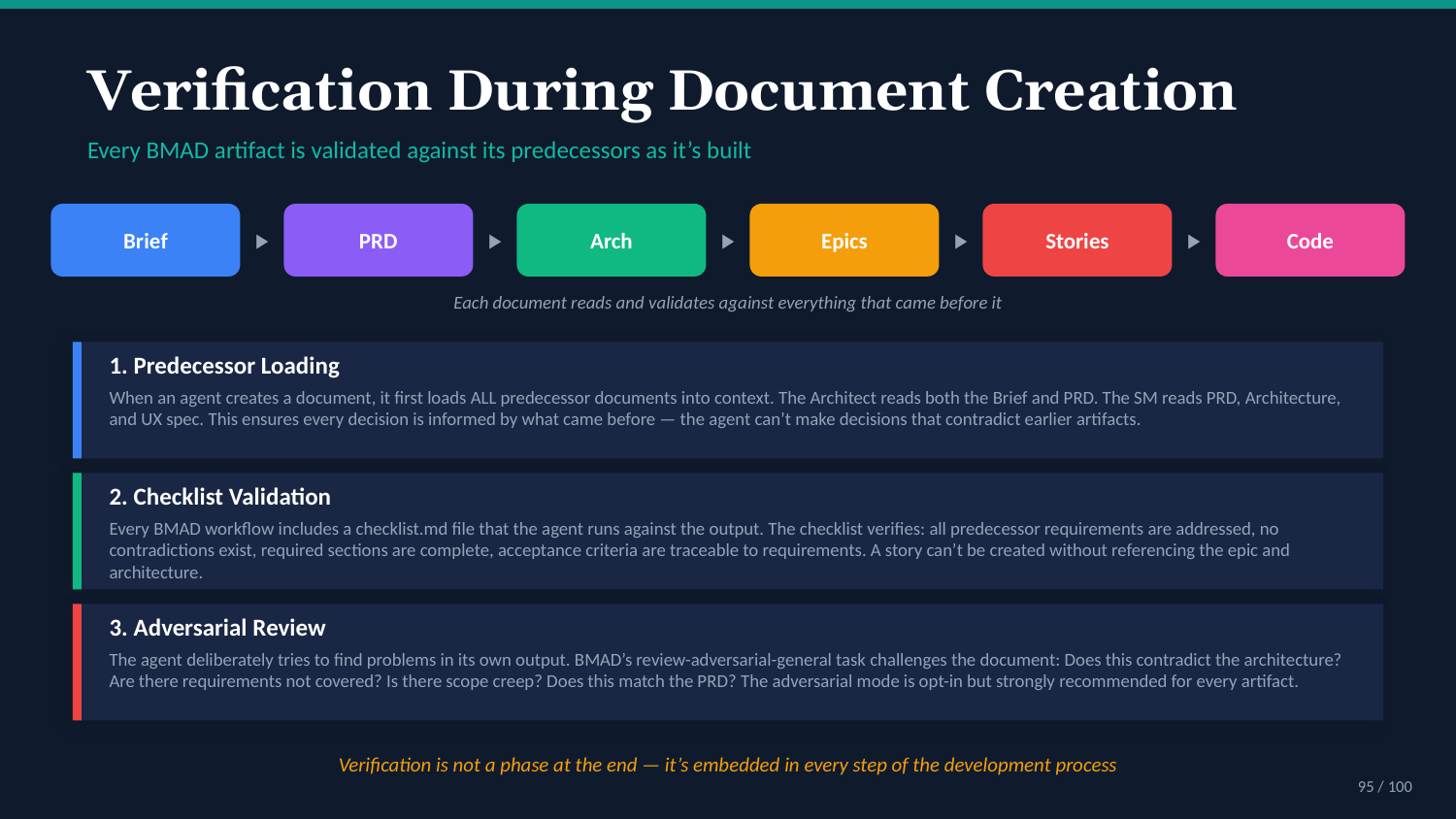

Verification During Document Creation
Every BMAD artifact is validated against its predecessors as it’s built

Brief

PRD

Arch

Epics

Stories

Code
▶
▶
▶
▶
▶
Each document reads and validates against everything that came before it

1. Predecessor Loading
When an agent creates a document, it first loads ALL predecessor documents into context. The Architect reads both the Brief and PRD. The SM reads PRD, Architecture, and UX spec. This ensures every decision is informed by what came before — the agent can’t make decisions that contradict earlier artifacts.

2. Checklist Validation
Every BMAD workflow includes a checklist.md file that the agent runs against the output. The checklist verifies: all predecessor requirements are addressed, no contradictions exist, required sections are complete, acceptance criteria are traceable to requirements. A story can’t be created without referencing the epic and architecture.

3. Adversarial Review
The agent deliberately tries to find problems in its own output. BMAD’s review-adversarial-general task challenges the document: Does this contradict the architecture? Are there requirements not covered? Is there scope creep? Does this match the PRD? The adversarial mode is opt-in but strongly recommended for every artifact.
Verification is not a phase at the end — it’s embedded in every step of the development process
95 / 100